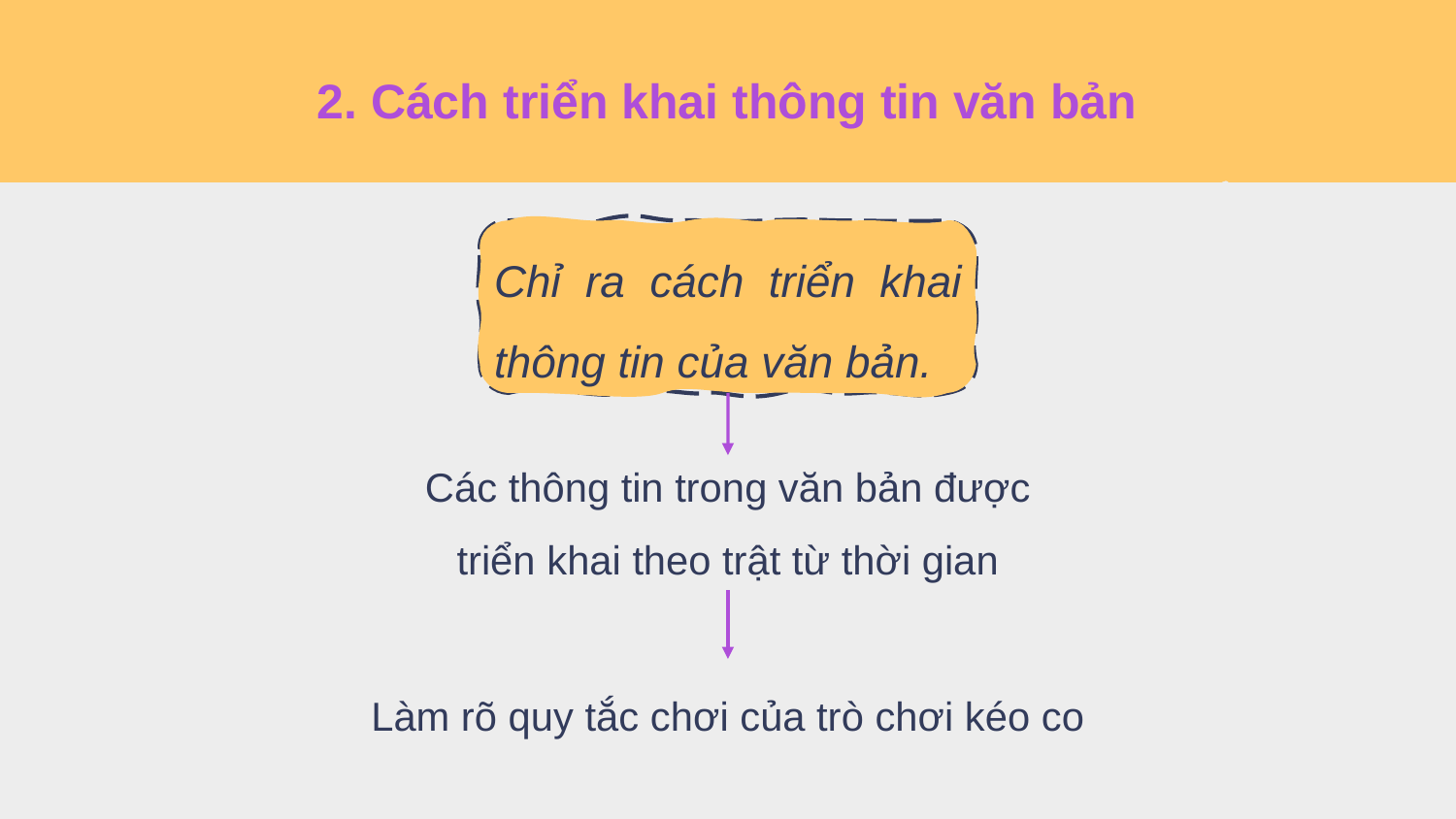

2. Cách triển khai thông tin văn bản
Chỉ ra cách triển khai thông tin của văn bản.
Các thông tin trong văn bản được triển khai theo trật từ thời gian
Làm rõ quy tắc chơi của trò chơi kéo co